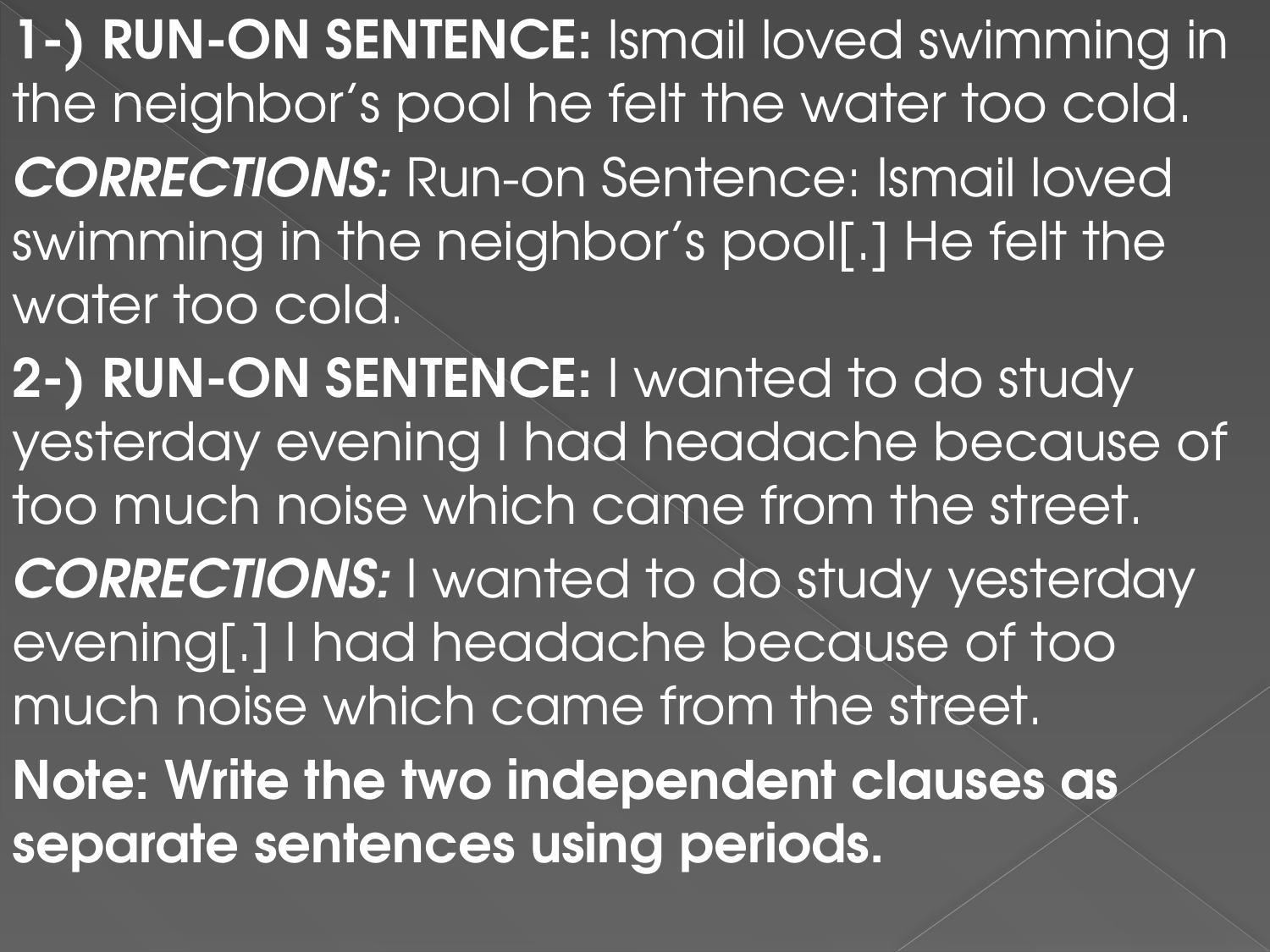

1-) RUN-ON SENTENCE: Ismail loved swimming in the neighbor’s pool he felt the water too cold.
CORRECTIONS: Run-on Sentence: Ismail loved swimming in the neighbor’s pool[.] He felt the water too cold.
2-) RUN-ON SENTENCE: I wanted to do study yesterday evening I had headache because of too much noise which came from the street.
CORRECTIONS: I wanted to do study yesterday evening[.] I had headache because of too much noise which came from the street.
Note: Write the two independent clauses as separate sentences using periods.